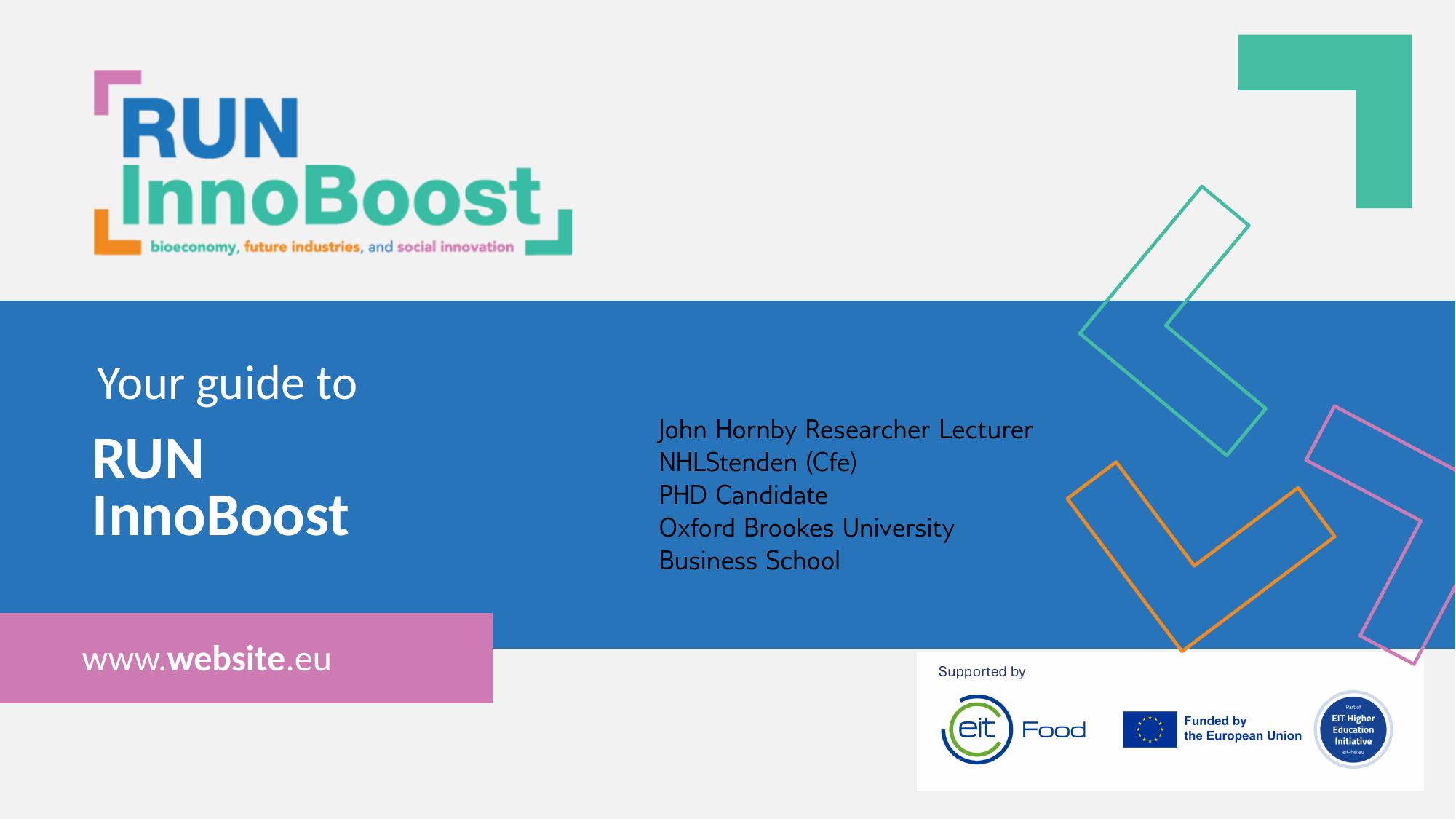

Your guide to
John Hornby Researcher Lecturer NHLStenden (Cfe)
PHD Candidate
Oxford Brookes University Business School
RUN InnoBoost
www.website.eu
1